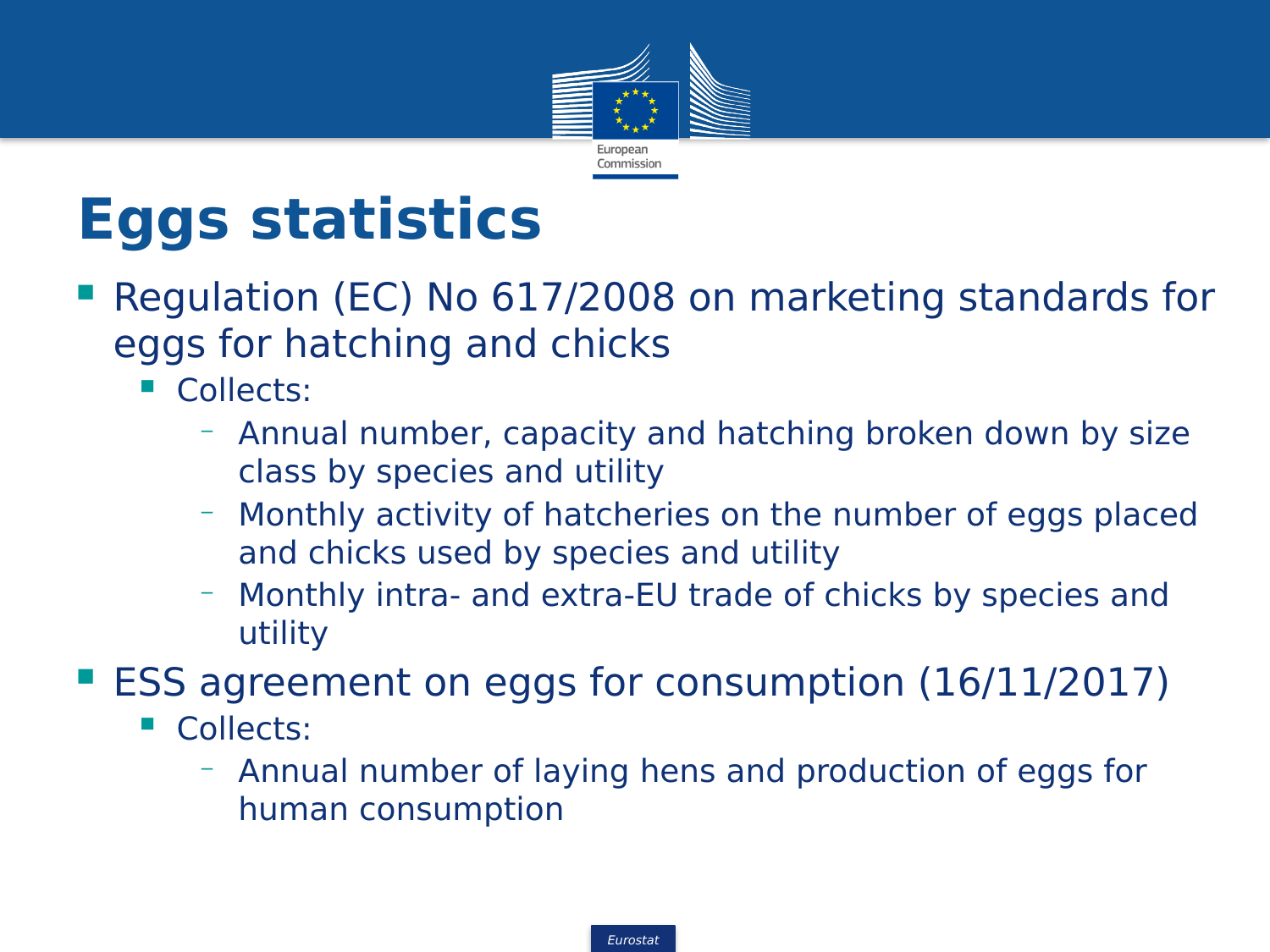

# Eggs statistics
Regulation (EC) No 617/2008 on marketing standards for eggs for hatching and chicks
Collects:
Annual number, capacity and hatching broken down by size class by species and utility
Monthly activity of hatcheries on the number of eggs placed and chicks used by species and utility
Monthly intra- and extra-EU trade of chicks by species and utility
ESS agreement on eggs for consumption (16/11/2017)
Collects:
Annual number of laying hens and production of eggs for human consumption